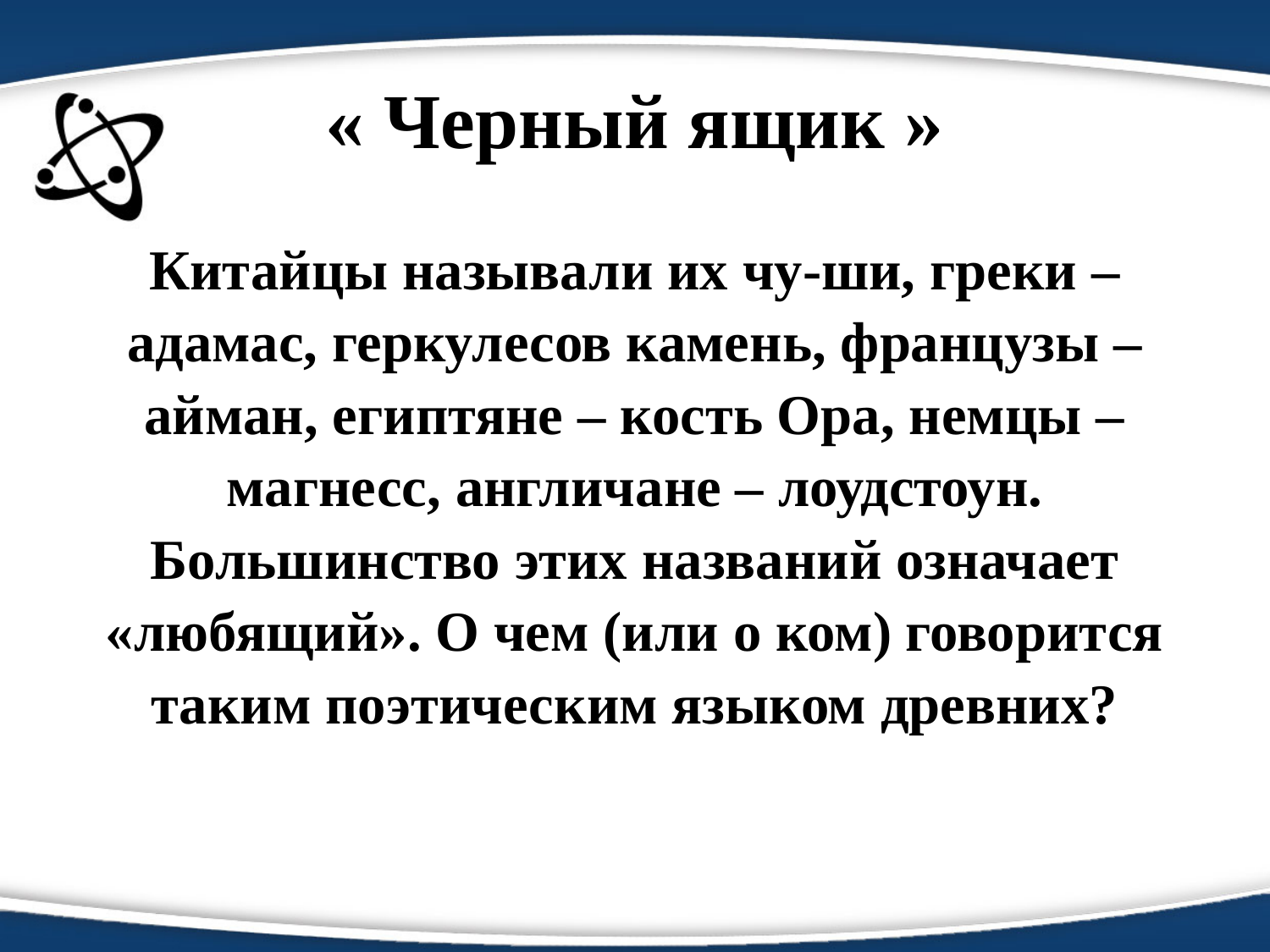

# « Черный ящик »
Китайцы называли их чу-ши, греки – адамас, геркулесов камень, французы – айман, египтяне – кость Ора, немцы – магнесс, англичане – лоудстоун. Большинство этих названий означает «любящий». О чем (или о ком) говорится таким поэтическим языком древних?